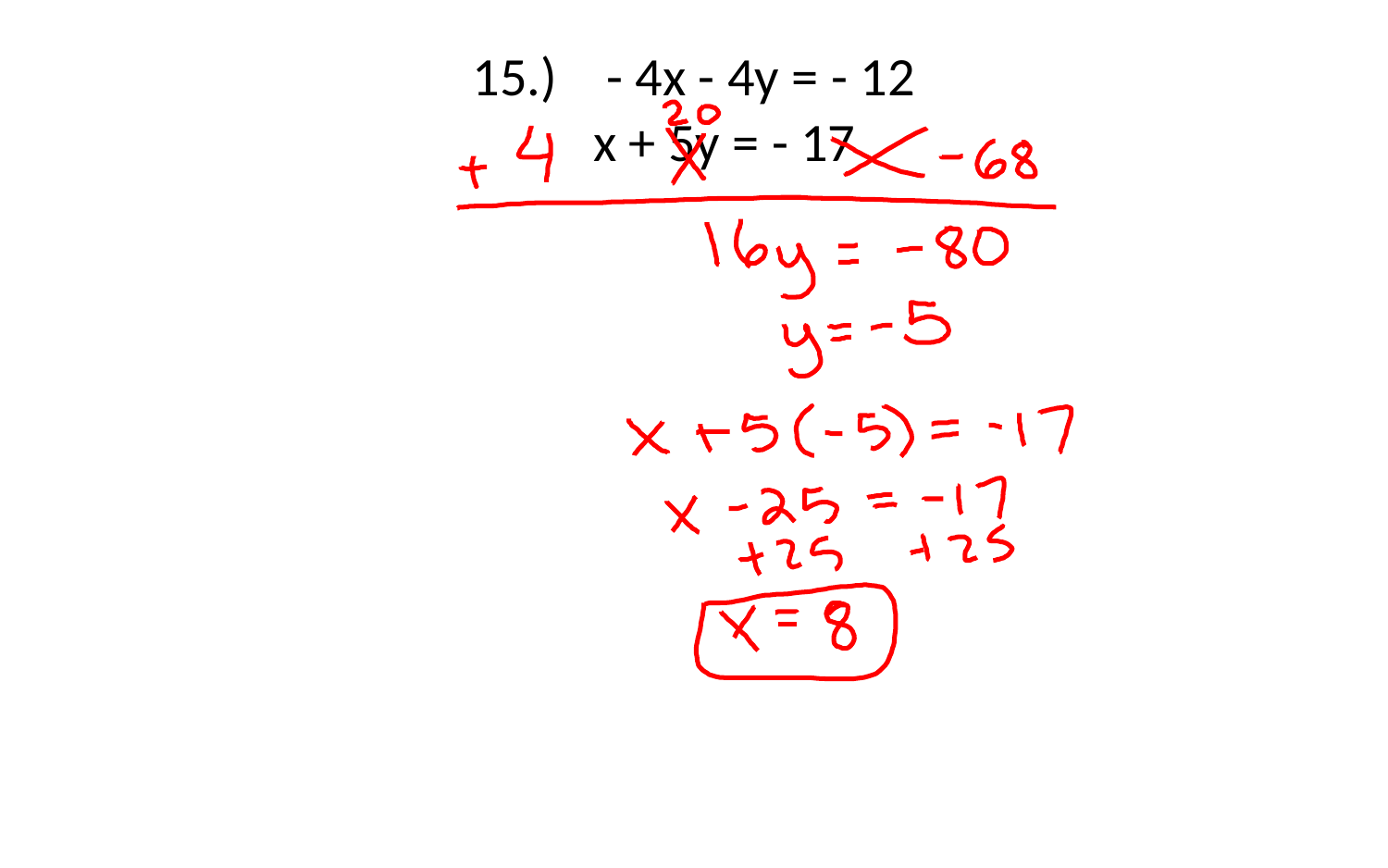

# 15.)    - 4x - 4y = - 12       x + 5y = - 17